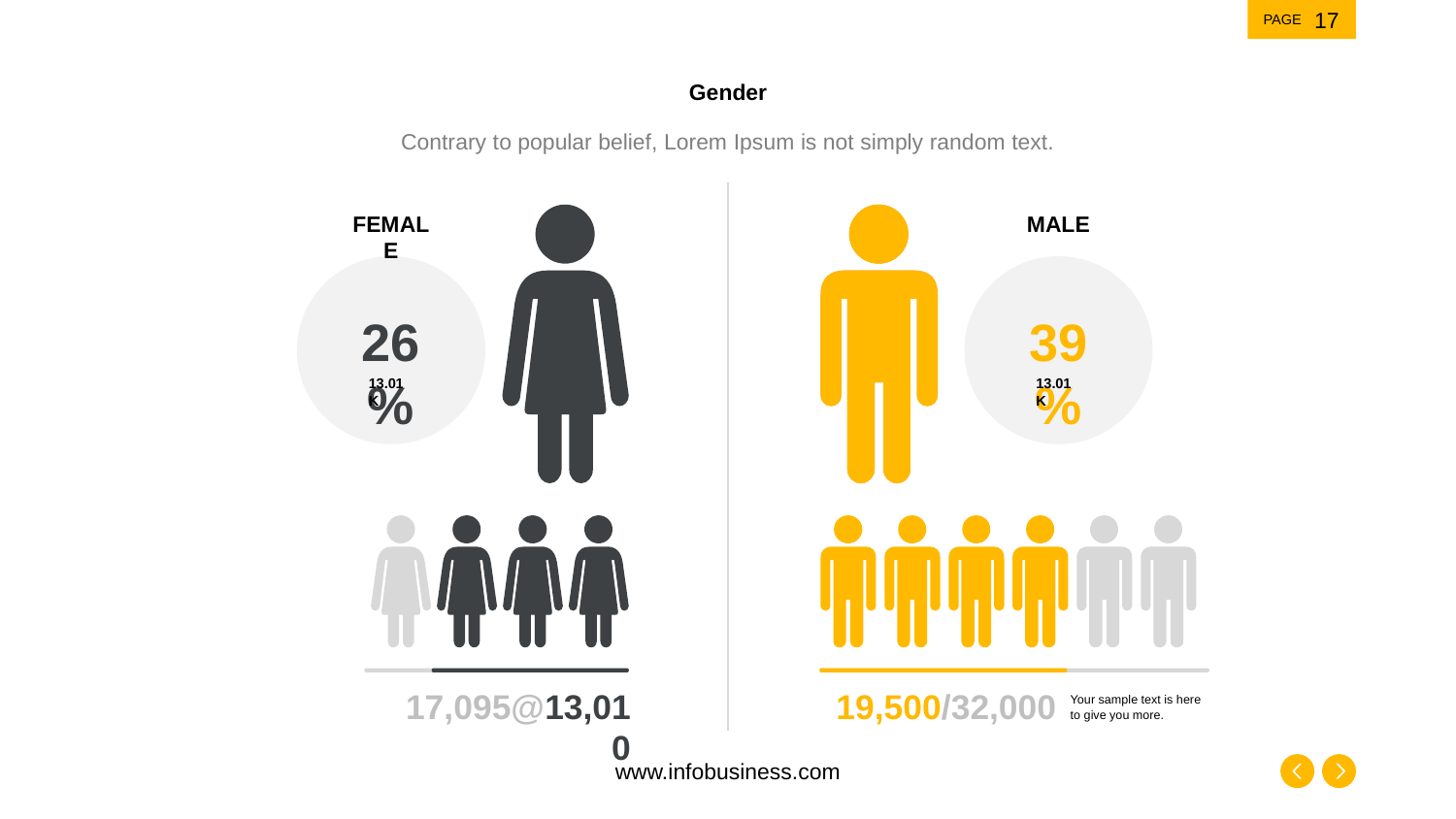

17
# Gender
Contrary to popular belief, Lorem Ipsum is not simply random text.

FEMALE

MALE

26%
13.01K
39%
13.01K

17,095@13,010
19,500/32,000
Your sample text is here
to give you more.
www.infobusiness.com